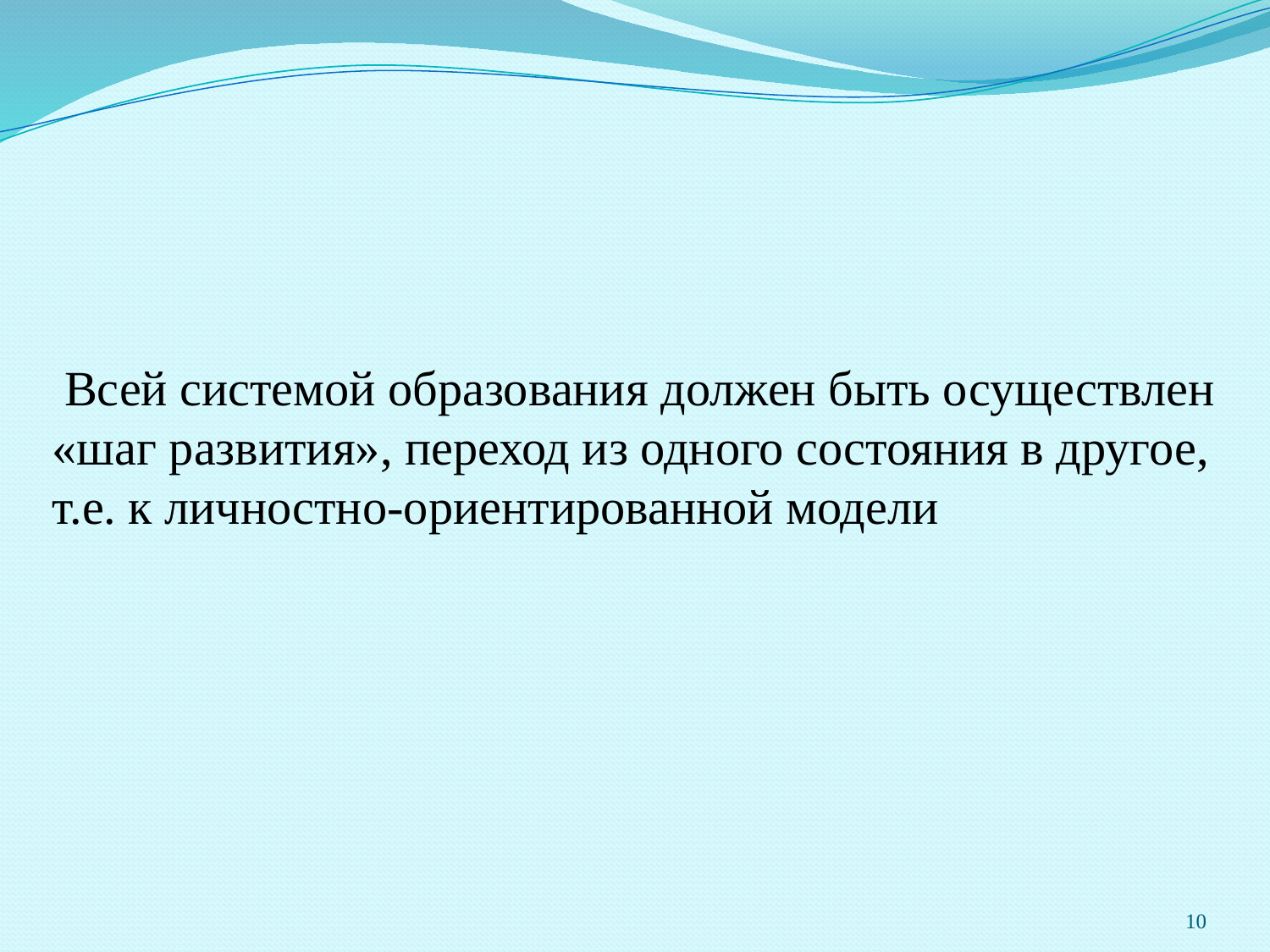

Всей системой образования должен быть осуществлен «шаг развития», переход из одного состояния в другое, т.е. к личностно-ориентированной модели

10